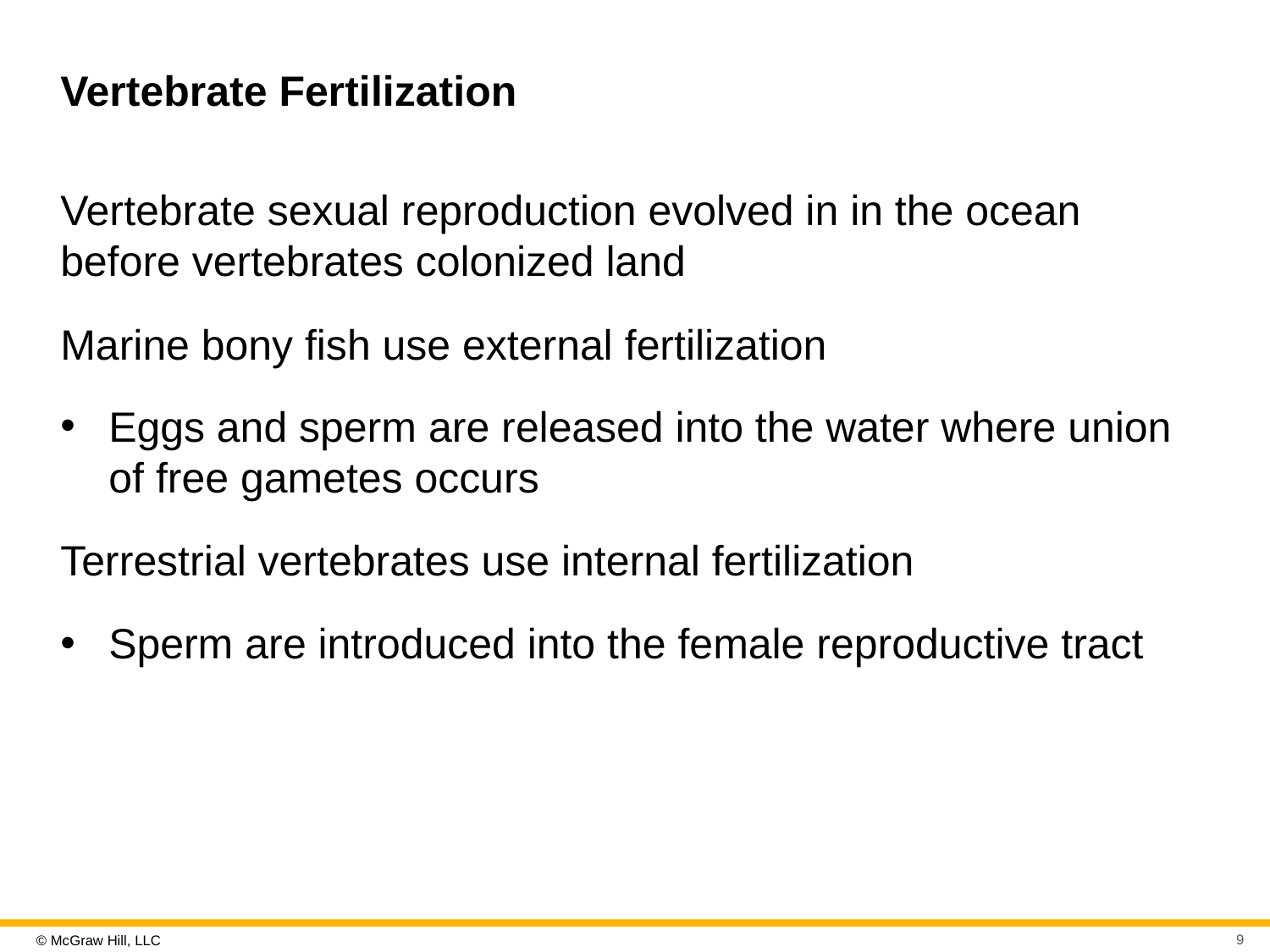

# Vertebrate Fertilization
Vertebrate sexual reproduction evolved in in the ocean before vertebrates colonized land
Marine bony fish use external fertilization
Eggs and sperm are released into the water where union of free gametes occurs
Terrestrial vertebrates use internal fertilization
Sperm are introduced into the female reproductive tract
9